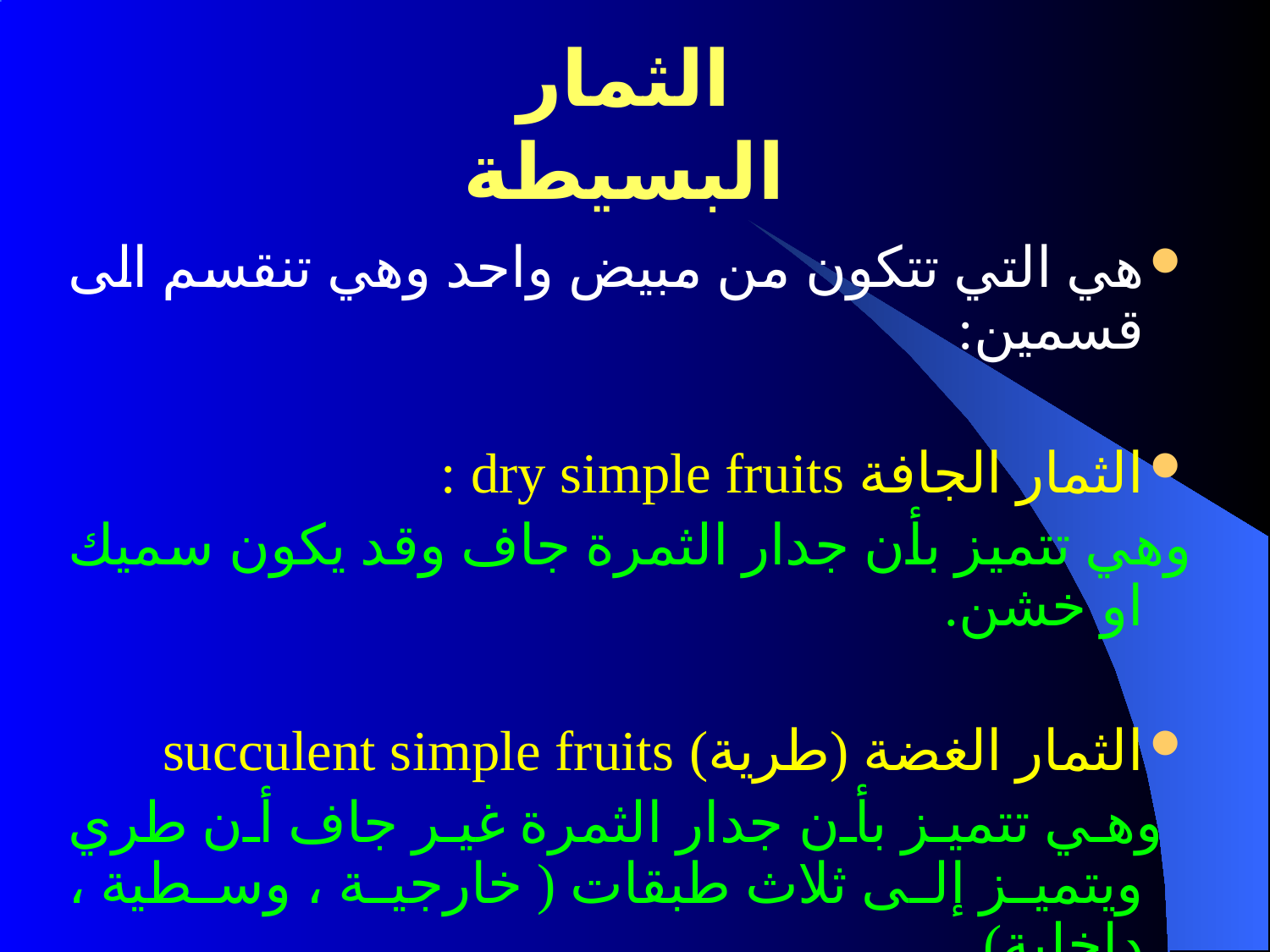

# الثمار البسيطة
هي التي تتكون من مبيض واحد وهي تنقسم الى قسمين:

الثمار الجافة dry simple fruits :
وهي تتميز بأن جدار الثمرة جاف وقد يكون سميك او خشن.

الثمار الغضة (طرية) succulent simple fruits
  وهي تتميز بأن جدار الثمرة غير جاف أن طري ويتميز إلى ثلاث طبقات ( خارجية ، وسطية ، داخلية).